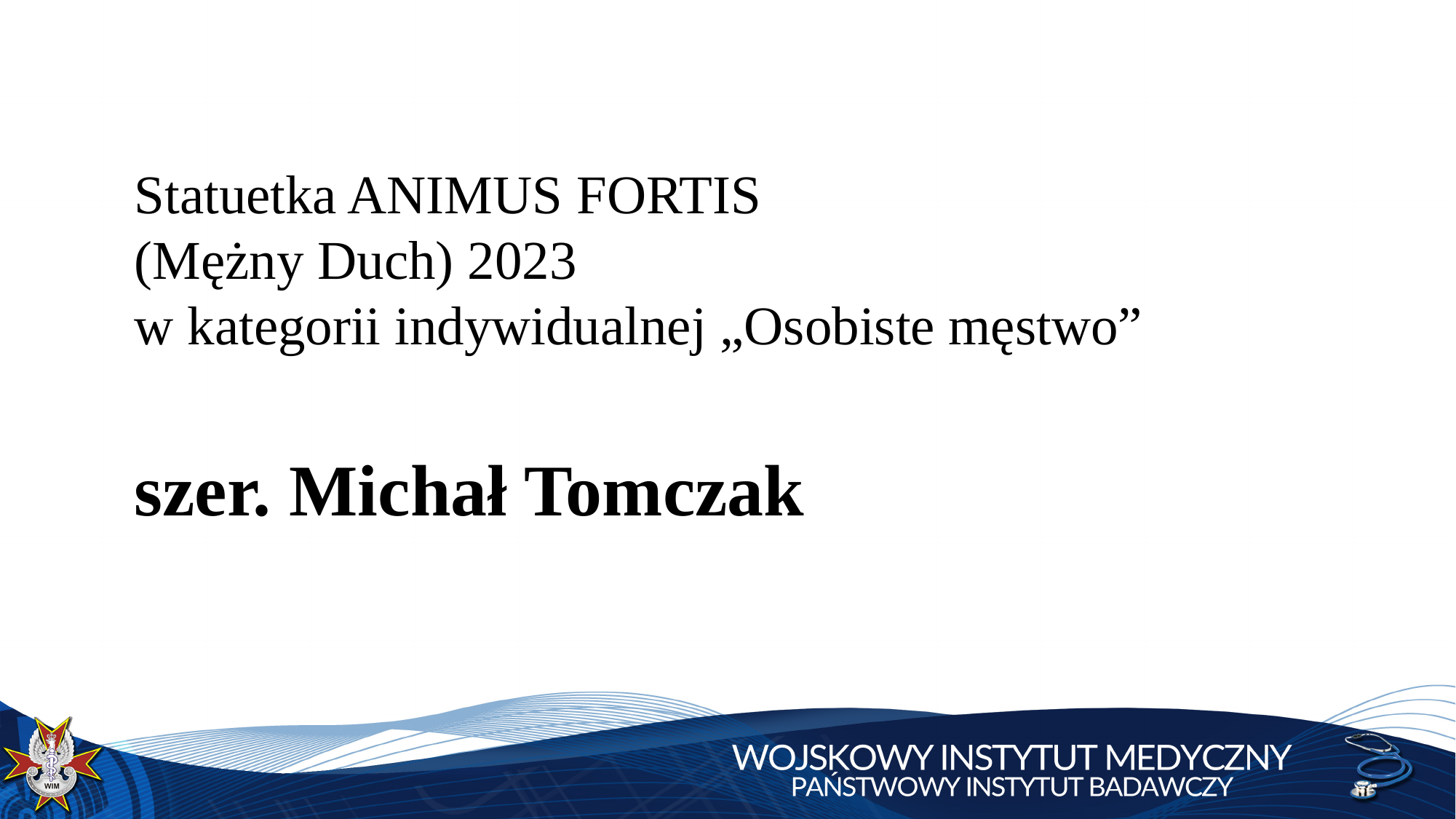

Statuetka ANIMUS FORTIS
(Mężny Duch) 2023
w kategorii indywidualnej „Osobiste męstwo”

szer. Michał Tomczak